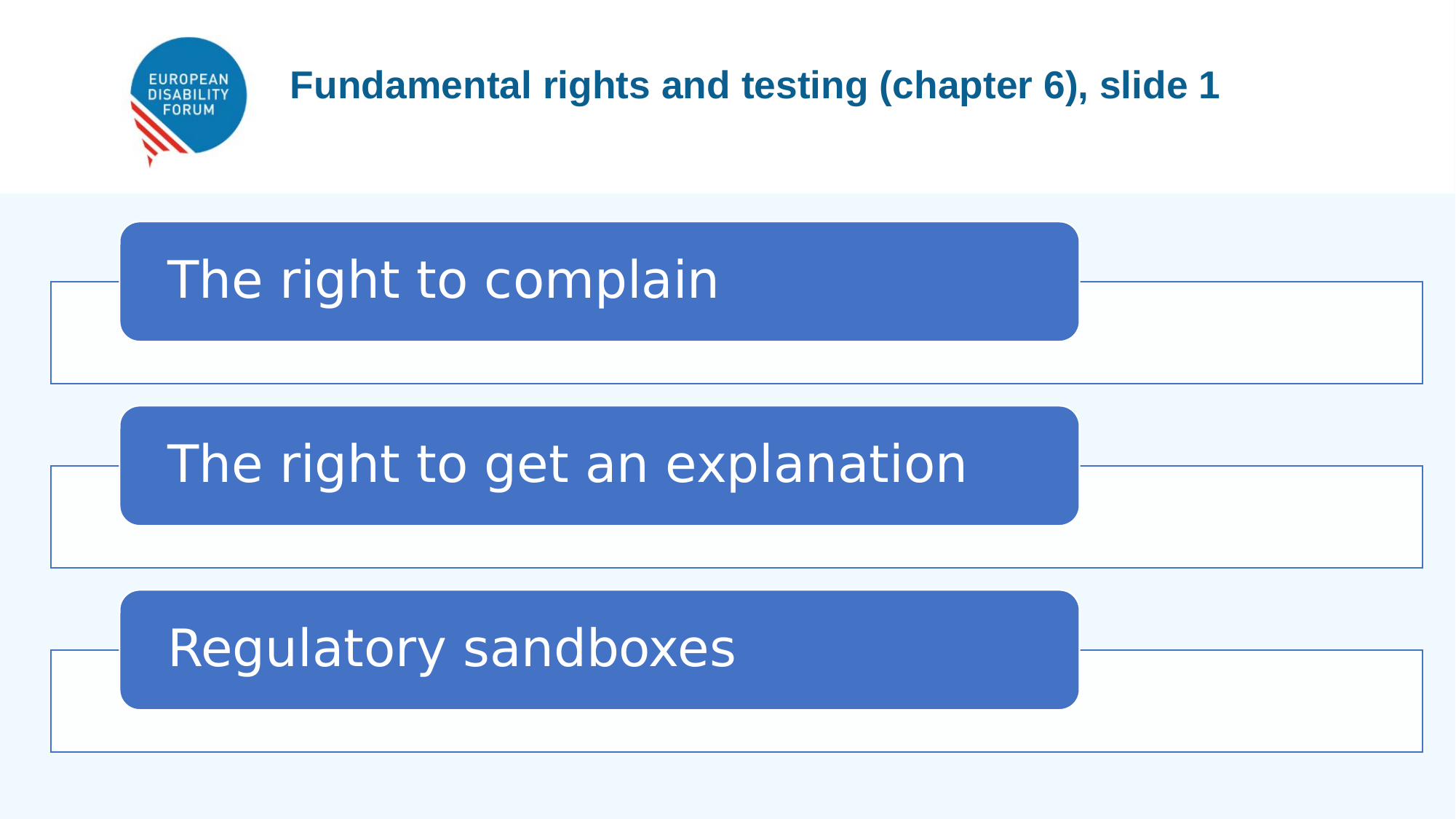

Fundamental rights and testing (chapter 6), slide 1
Fundamental rights and testing (chapter 6), slide 1
The right to complain
The right to get an explanation
Regulatory sandboxes